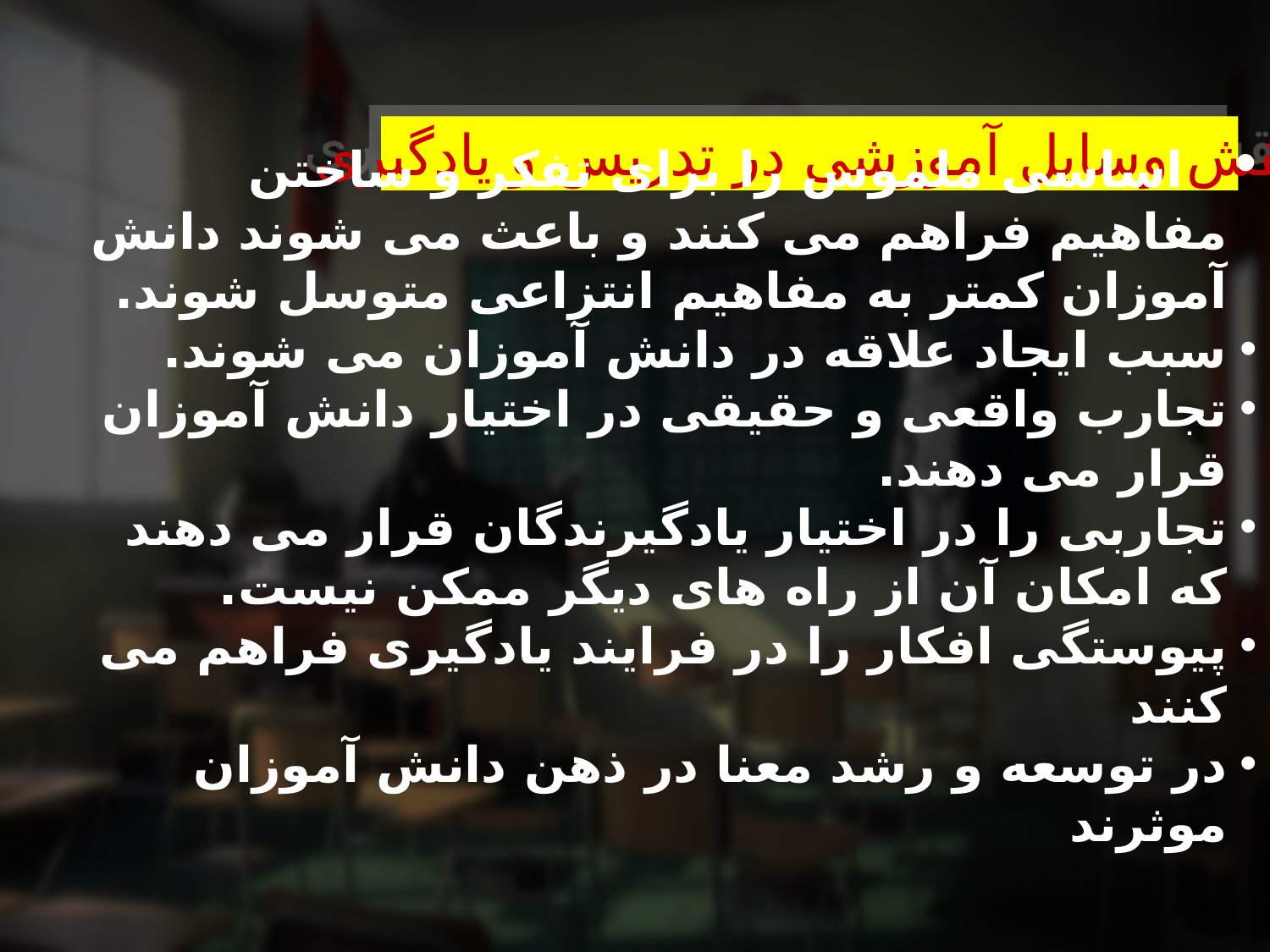

نقش وسایل آموزشی در تدریس و یادگیری
  اساسی ملموس را برای تفکر و ساختن مفاهیم فراهم می کنند و باعث می شوند دانش آموزان کمتر به مفاهیم انتزاعی متوسل شوند.
سبب ایجاد علاقه در دانش آموزان می شوند.
تجارب واقعی و حقیقی در اختیار دانش آموزان قرار می دهند.
تجاربی را در اختیار یادگیرندگان قرار می دهند که امکان آن از راه های دیگر ممکن نیست.
پیوستگی افکار را در فرایند یادگیری فراهم می کنند
در توسعه و رشد معنا در ذهن دانش آموزان موثرند